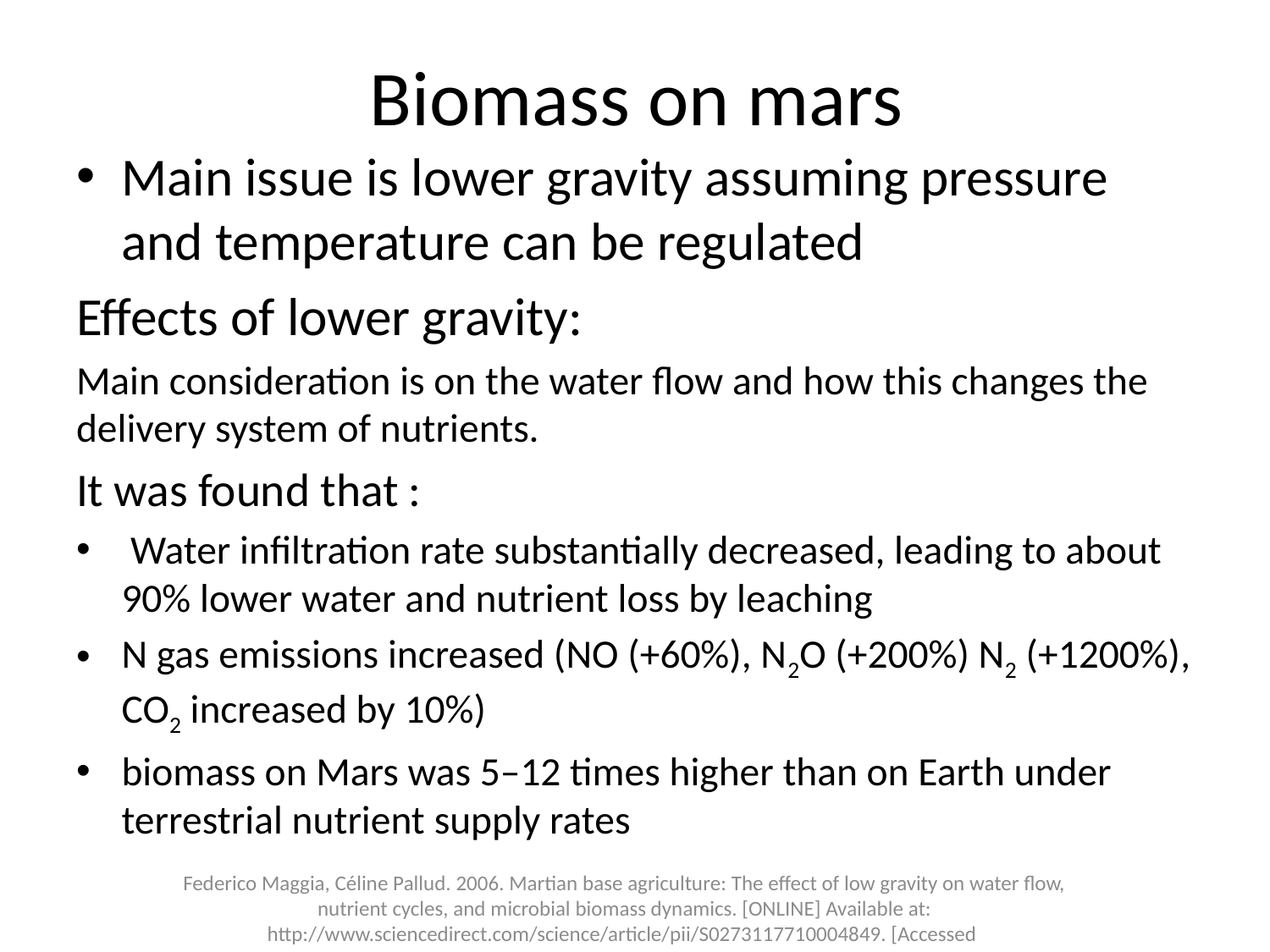

# Biomass on mars
Main issue is lower gravity assuming pressure and temperature can be regulated
Effects of lower gravity:
Main consideration is on the water flow and how this changes the delivery system of nutrients.
It was found that :
 Water infiltration rate substantially decreased, leading to about 90% lower water and nutrient loss by leaching
N gas emissions increased (NO (+60%), N2O (+200%) N2 (+1200%), CO2 increased by 10%)
biomass on Mars was 5–12 times higher than on Earth under terrestrial nutrient supply rates

Federico Maggia, Céline Pallud. 2006. Martian base agriculture: The effect of low gravity on water flow, nutrient cycles, and microbial biomass dynamics. [ONLINE] Available at: http://www.sciencedirect.com/science/article/pii/S0273117710004849. [Accessed